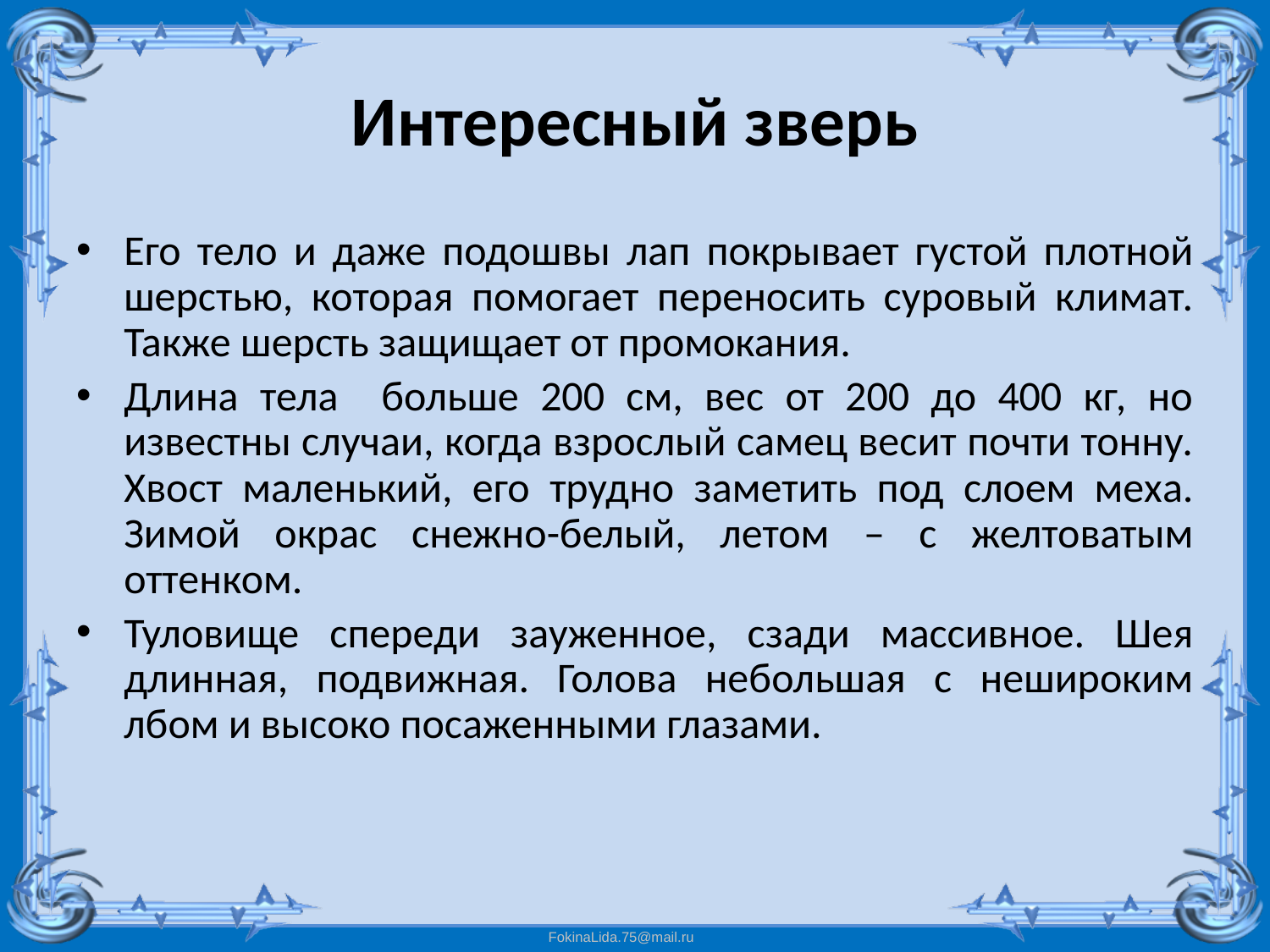

# Интересный зверь
Его тело и даже подошвы лап покрывает густой плотной шерстью, которая помогает переносить суровый климат. Также шерсть защищает от промокания.
Длина тела  больше 200 см, вес от 200 до 400 кг, но известны случаи, когда взрослый самец весит почти тонну. Хвост маленький, его трудно заметить под слоем меха. Зимой окрас снежно-белый, летом – с желтоватым оттенком.
Туловище спереди зауженное, сзади массивное. Шея длинная, подвижная. Голова небольшая с нешироким лбом и высоко посаженными глазами.